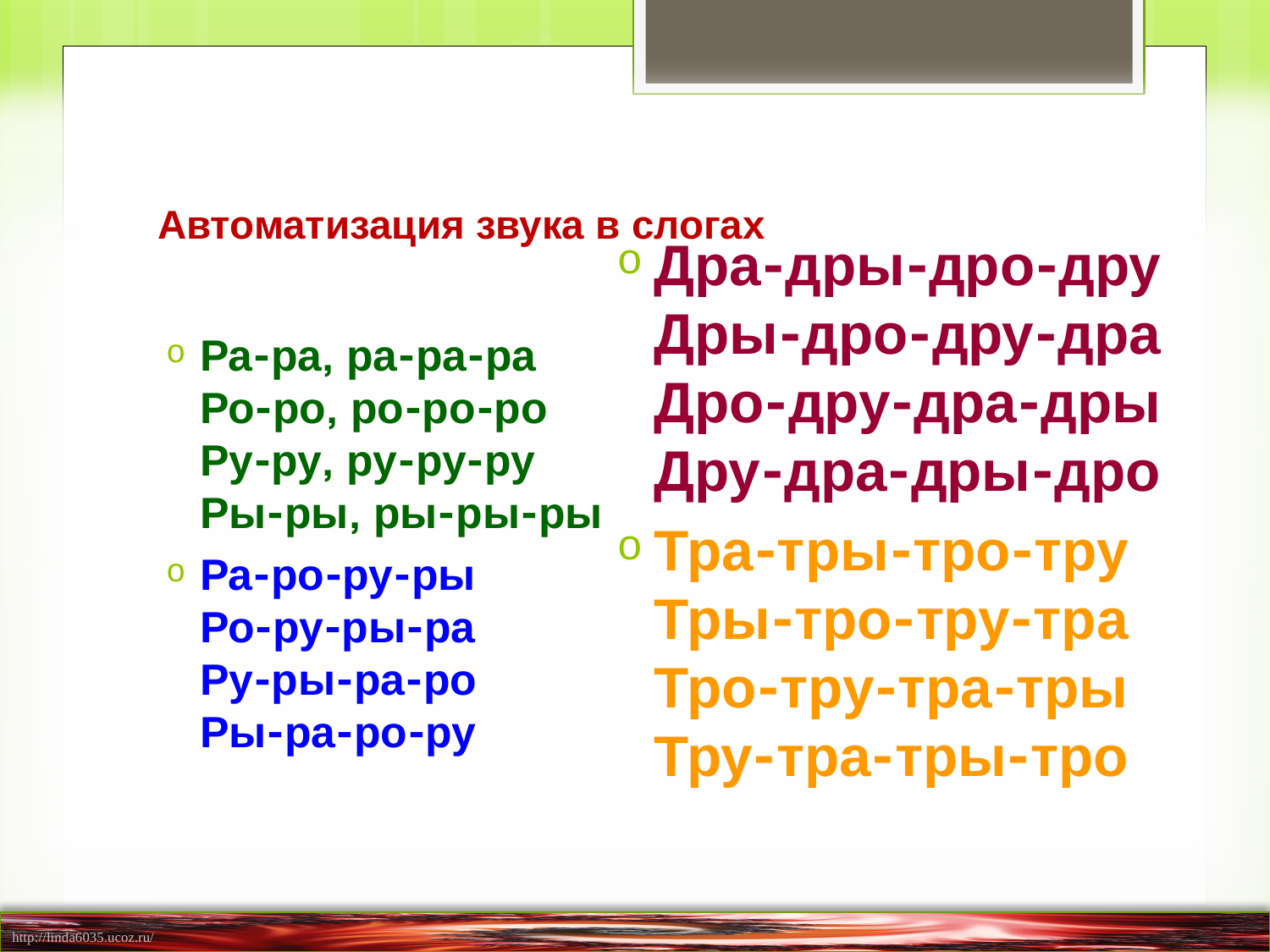

# Автоматизация звука в слогах
Дра-дры-дро-дру  
Дры-дро-дру-дра
Дро-дру-дра-дры
Дру-дра-дры-дро
Тра-тры-тро-тру  
Тры-тро-тру-тра  
Тро-тру-тра-тры
Тру-тра-тры-тро

Ра-ра, ра-ра-ра
Ро-ро, ро-ро-ро
Ру-ру, ру-ру-ру
Ры-ры, ры-ры-ры
Ра-ро-ру-ры
Ро-ру-ры-ра
Ру-ры-ра-ро
Ры-ра-ро-ру